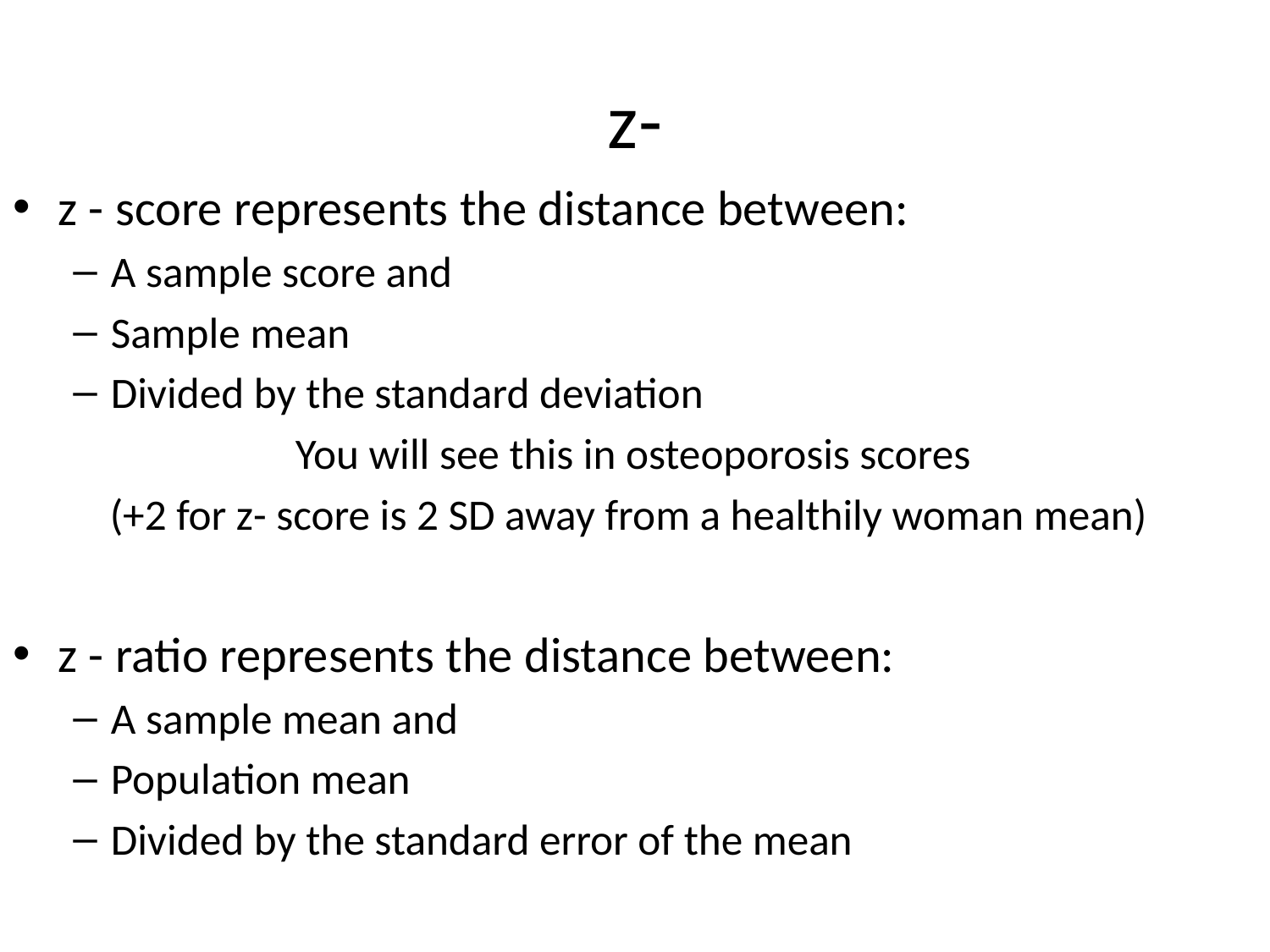

# z-
z - score represents the distance between:
A sample score and
Sample mean
Divided by the standard deviation
You will see this in osteoporosis scores
(+2 for z- score is 2 SD away from a healthily woman mean)

z - ratio represents the distance between:
A sample mean and
Population mean
Divided by the standard error of the mean